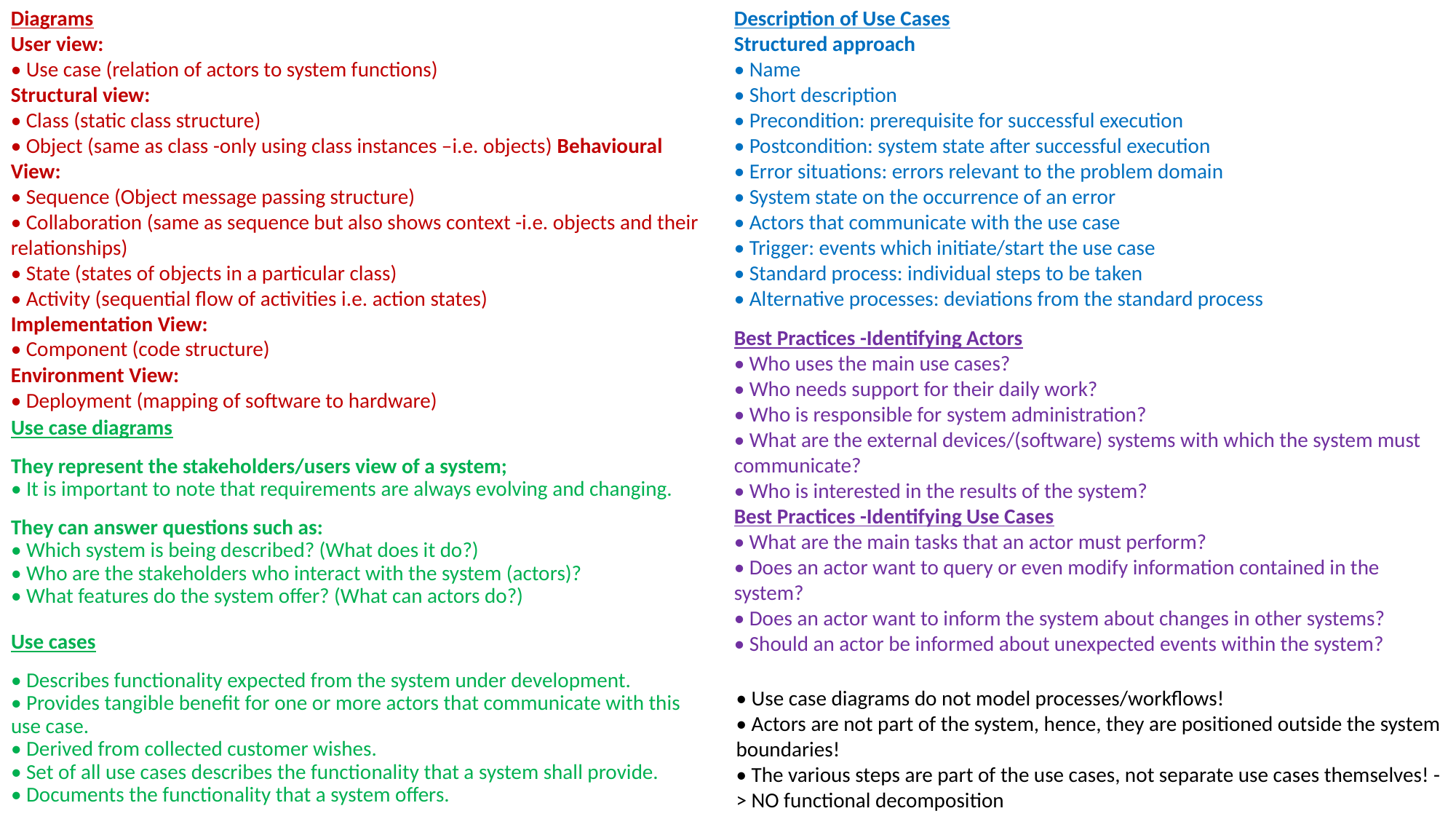

Diagrams
User view:
• Use case (relation of actors to system functions)
Structural view:
• Class (static class structure)
• Object (same as class -only using class instances –i.e. objects) Behavioural View:
• Sequence (Object message passing structure)
• Collaboration (same as sequence but also shows context -i.e. objects and their relationships)
• State (states of objects in a particular class)
• Activity (sequential flow of activities i.e. action states)
Implementation View:
• Component (code structure)
Environment View:
• Deployment (mapping of software to hardware)
Description of Use Cases
Structured approach
• Name
• Short description
• Precondition: prerequisite for successful execution
• Postcondition: system state after successful execution
• Error situations: errors relevant to the problem domain
• System state on the occurrence of an error
• Actors that communicate with the use case
• Trigger: events which initiate/start the use case
• Standard process: individual steps to be taken
• Alternative processes: deviations from the standard process
Best Practices -Identifying Actors
• Who uses the main use cases?
• Who needs support for their daily work?
• Who is responsible for system administration?
• What are the external devices/(software) systems with which the system must communicate?
• Who is interested in the results of the system?
Best Practices -Identifying Use Cases
• What are the main tasks that an actor must perform?
• Does an actor want to query or even modify information contained in the system?
• Does an actor want to inform the system about changes in other systems?
• Should an actor be informed about unexpected events within the system?
Use case diagrams
They represent the stakeholders/users view of a system;
• It is important to note that requirements are always evolving and changing.
They can answer questions such as:
• Which system is being described? (What does it do?)
• Who are the stakeholders who interact with the system (actors)?
• What features do the system offer? (What can actors do?)
Use cases
• Describes functionality expected from the system under development.
• Provides tangible benefit for one or more actors that communicate with this use case.
• Derived from collected customer wishes.
• Set of all use cases describes the functionality that a system shall provide.
• Documents the functionality that a system offers.

• Use case diagrams do not model processes/workflows!
• Actors are not part of the system, hence, they are positioned outside the system boundaries!
• The various steps are part of the use cases, not separate use cases themselves! -> NO functional decomposition